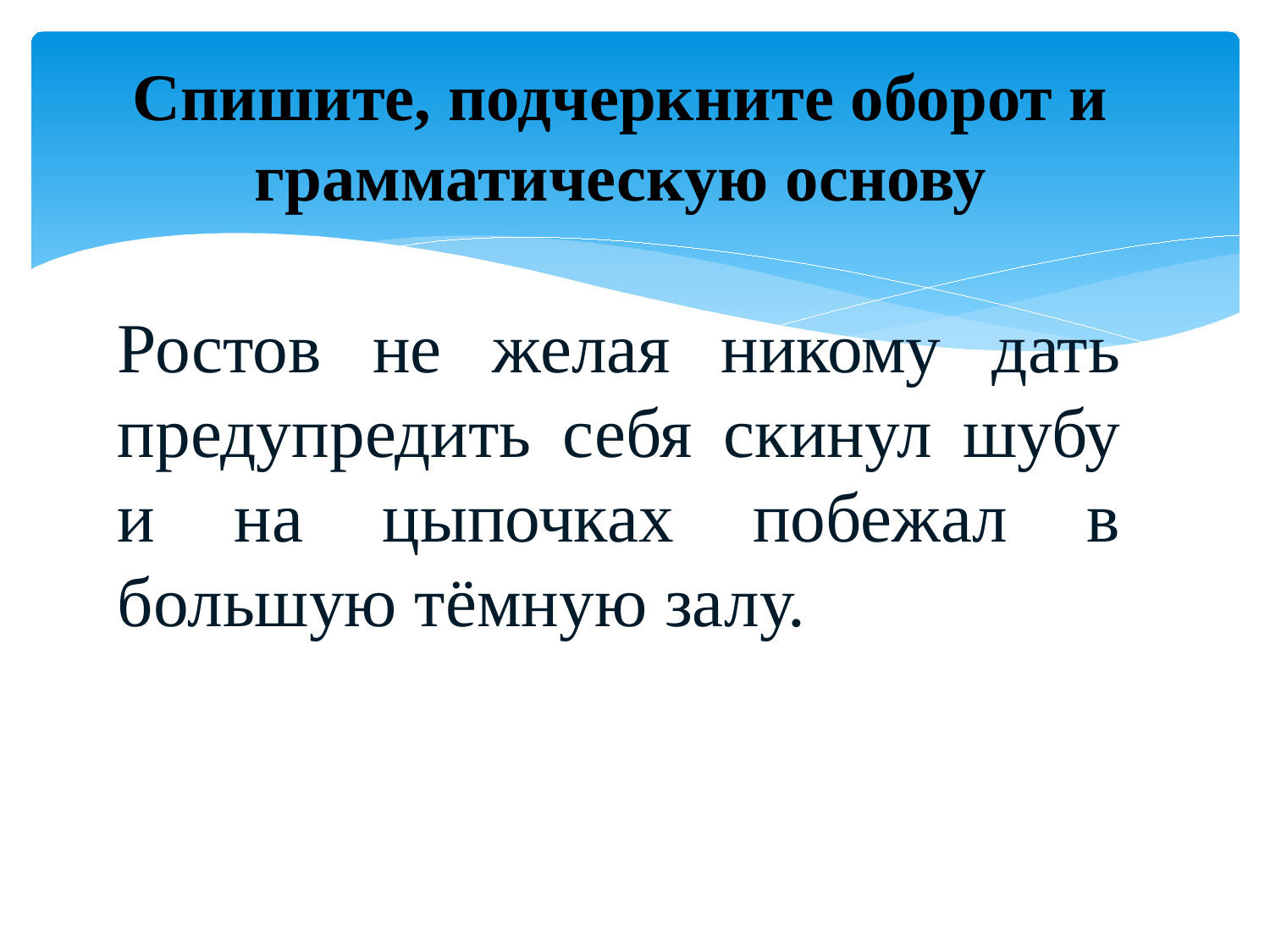

# Спишите, подчеркните оборот и грамматическую основу
Ростов не желая никому дать предупредить себя скинул шубу и на цыпочках побежал в большую тёмную залу.